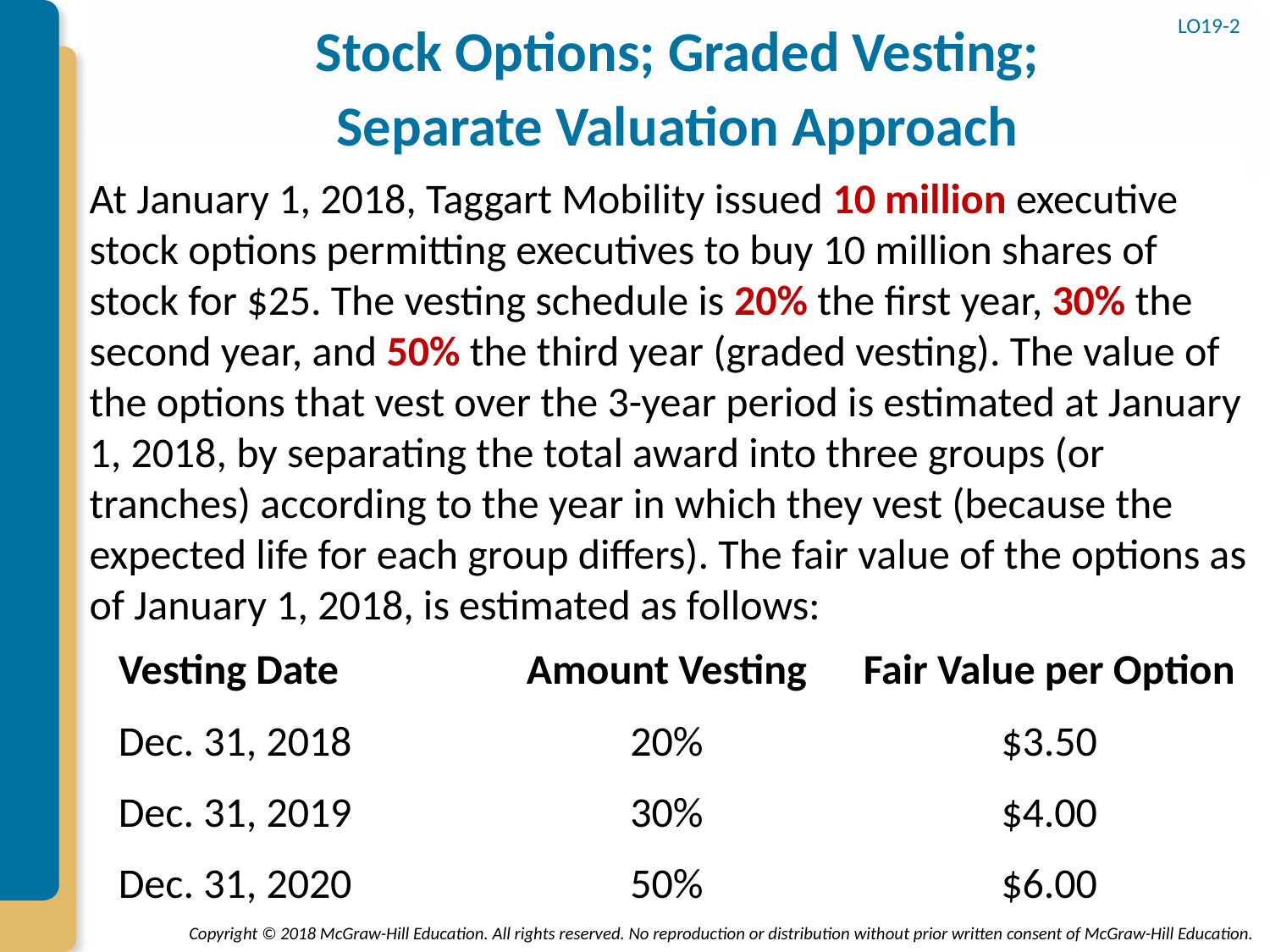

# Stock Options; Graded Vesting; Separate Valuation Approach
LO19-2
At January 1, 2018, Taggart Mobility issued 10 million executive stock options permitting executives to buy 10 million shares of stock for $25. The vesting schedule is 20% the first year, 30% the second year, and 50% the third year (graded vesting). The value of the options that vest over the 3-year period is estimated at January 1, 2018, by separating the total award into three groups (or tranches) according to the year in which they vest (because the expected life for each group differs). The fair value of the options as of January 1, 2018, is estimated as follows:
Vesting Date
Amount Vesting
Fair Value per Option
Dec. 31, 2018
20%
$3.50
Dec. 31, 2019
$4.00
30%
Dec. 31, 2020
$6.00
50%